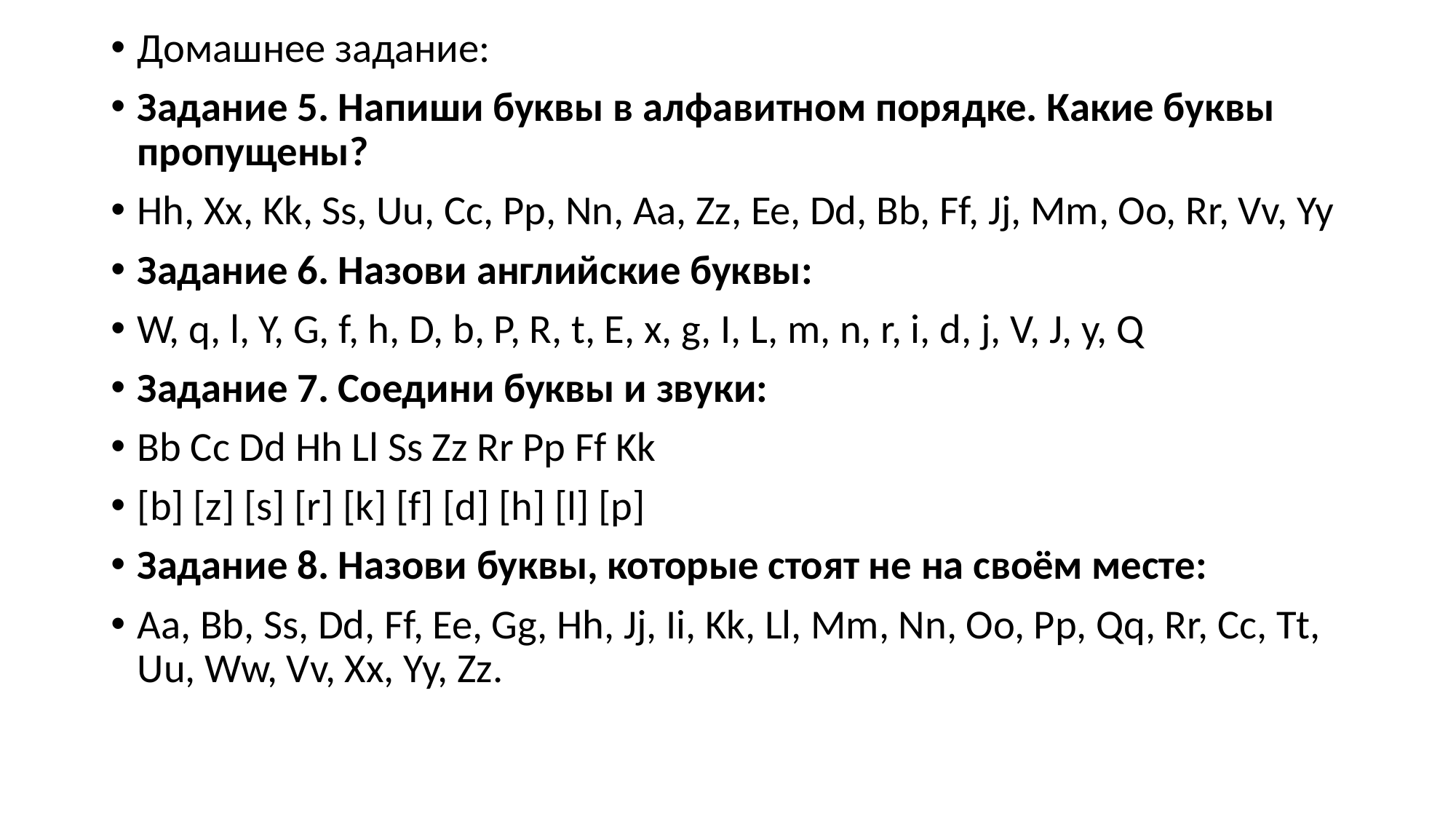

Домашнее задание:
Задание 5. Напиши буквы в алфавитном порядке. Какие буквы пропущены?
Hh, Xx, Kk, Ss, Uu, Cc, Pp, Nn, Aa, Zz, Ee, Dd, Bb, Ff, Jj, Mm, Oo, Rr, Vv, Yy
Задание 6. Назови английские буквы:
W, q, l, Y, G, f, h, D, b, P, R, t, E, x, g, I, L, m, n, r, i, d, j, V, J, y, Q
Задание 7. Соедини буквы и звуки:
Bb Cc Dd Hh Ll Ss Zz Rr Pp Ff Kk
[b] [z] [s] [r] [k] [f] [d] [h] [l] [p]
Задание 8. Назови буквы, которые стоят не на своём месте:
Aa, Bb, Ss, Dd, Ff, Ee, Gg, Hh, Jj, Ii, Kk, Ll, Mm, Nn, Oo, Pp, Qq, Rr, Cc, Tt, Uu, Ww, Vv, Xx, Yy, Zz.